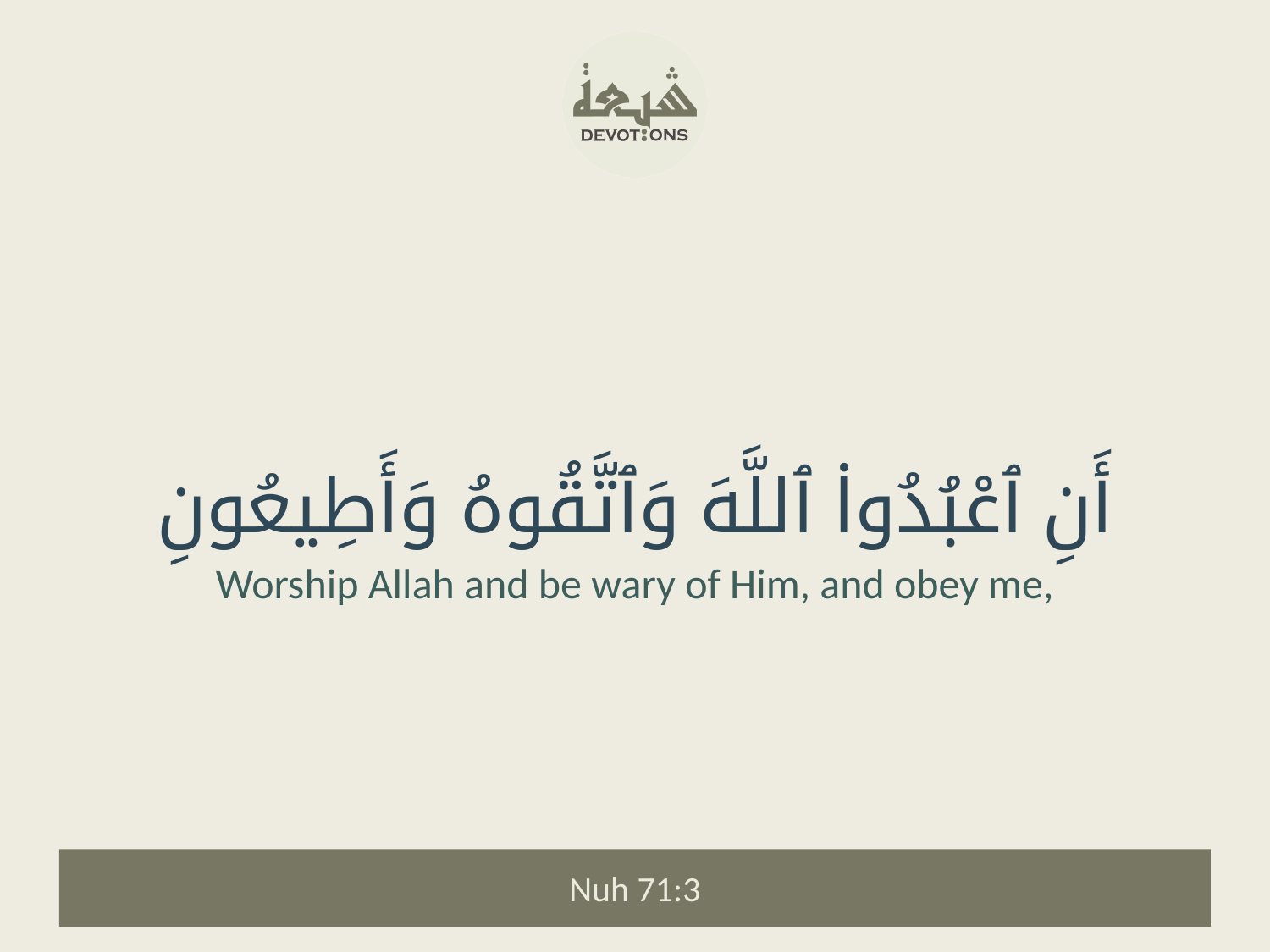

أَنِ ٱعْبُدُوا۟ ٱللَّهَ وَٱتَّقُوهُ وَأَطِيعُونِ
Worship Allah and be wary of Him, and obey me,
Nuh 71:3